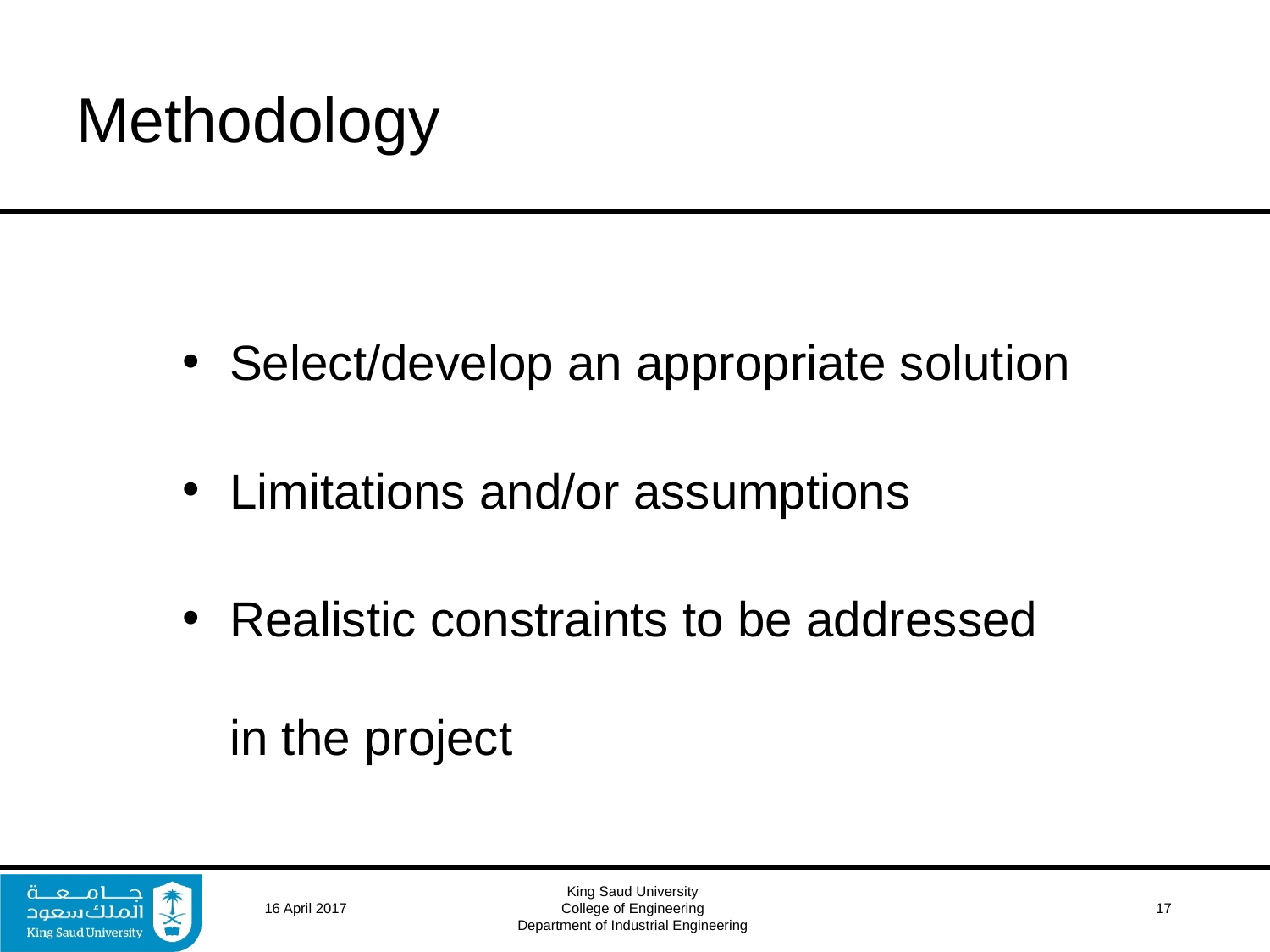

# Methodology

Select/develop an appropriate solution
Limitations and/or assumptions
Realistic constraints to be addressed in the project
16 April 2017

King Saud University
College of Engineering
Department of Industrial Engineering

                                                          17